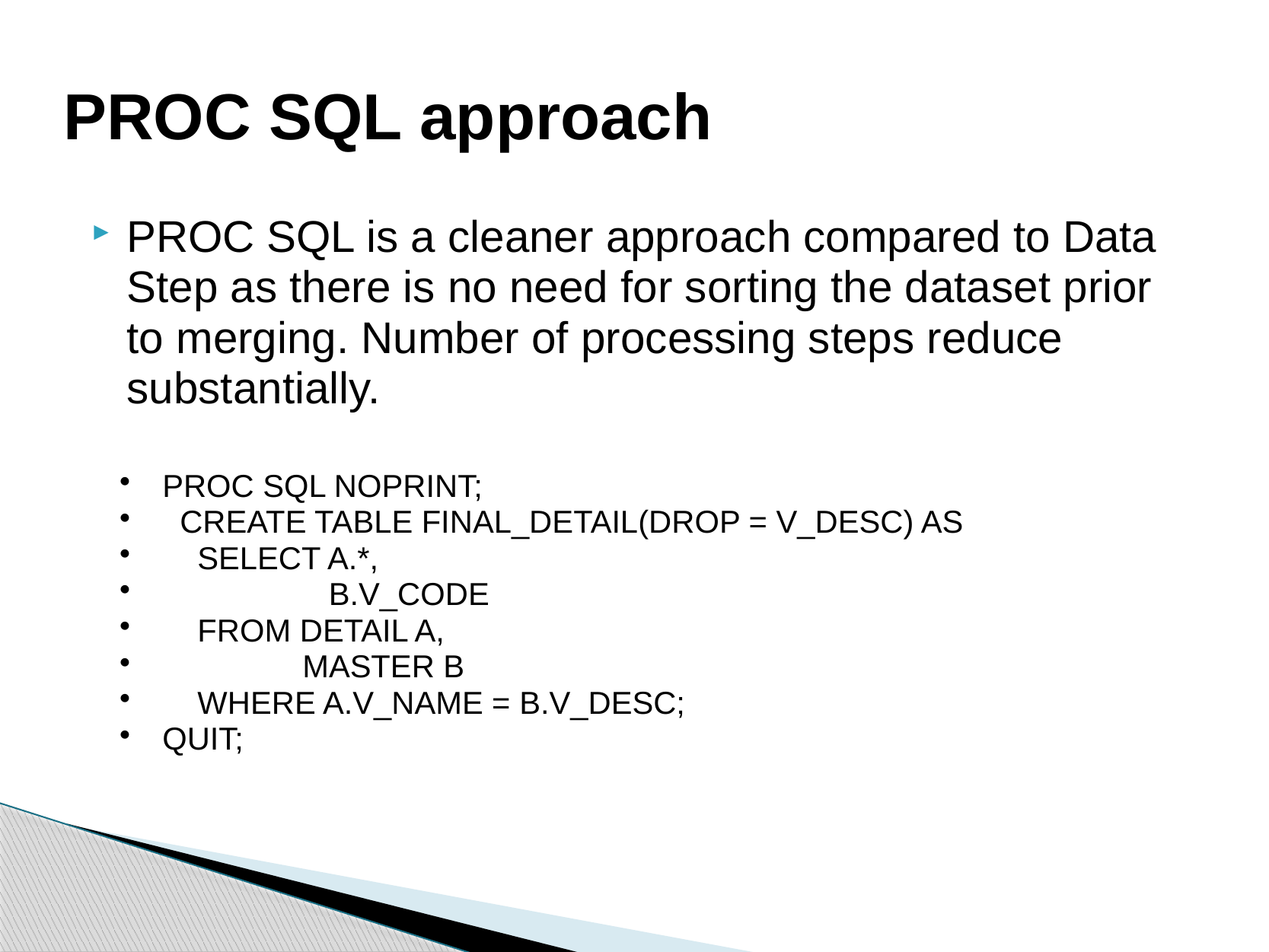

# PROC SQL approach
PROC SQL is a cleaner approach compared to Data Step as there is no need for sorting the dataset prior to merging. Number of processing steps reduce substantially.

PROC SQL NOPRINT;
  CREATE TABLE FINAL_DETAIL(DROP = V_DESC) AS
    SELECT A.*,
                   B.V_CODE
    FROM DETAIL A,
                MASTER B
    WHERE A.V_NAME = B.V_DESC;
QUIT;